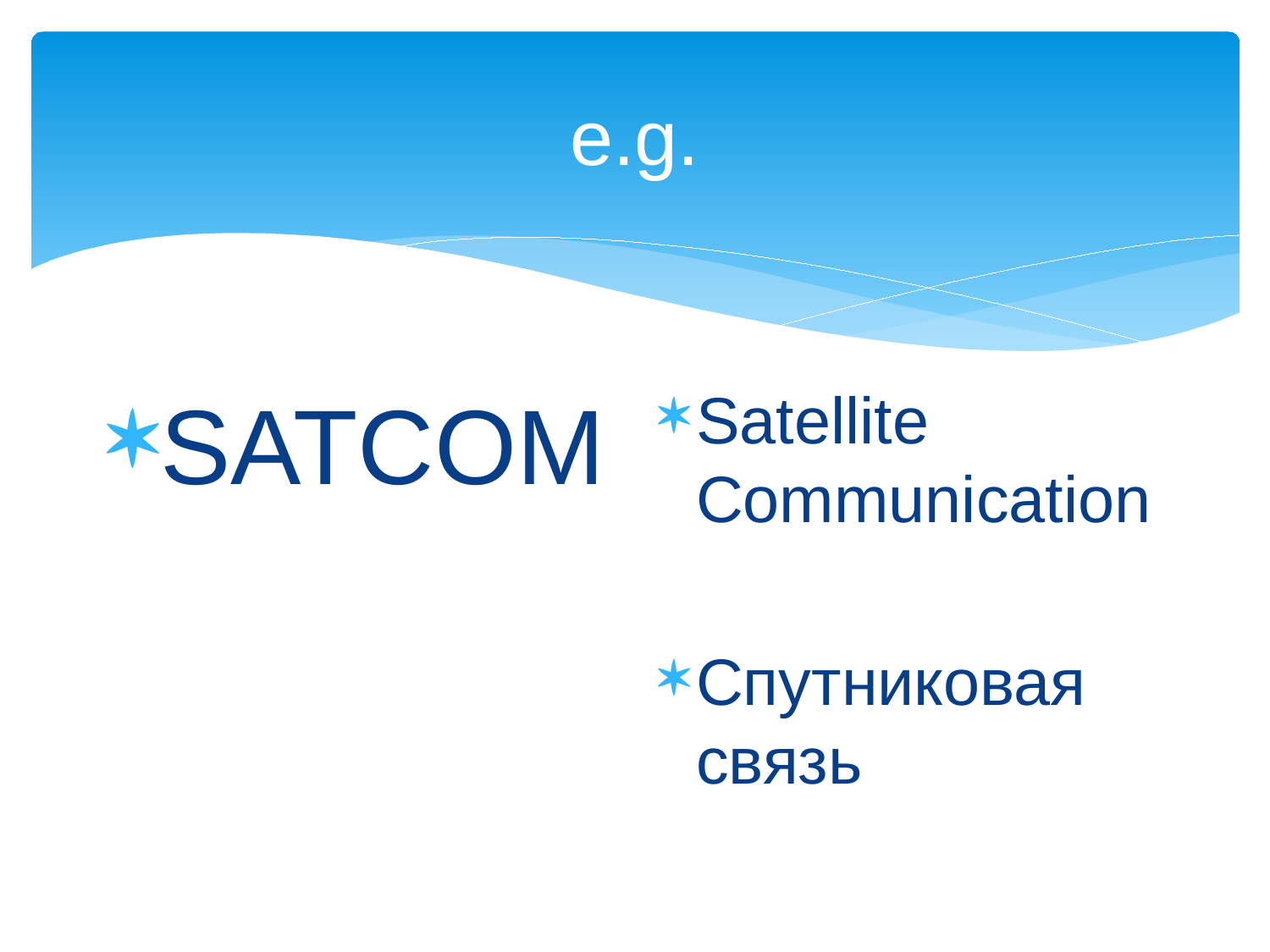

# e.g.
SATCOM
Satellite Communication

Спутниковая связь